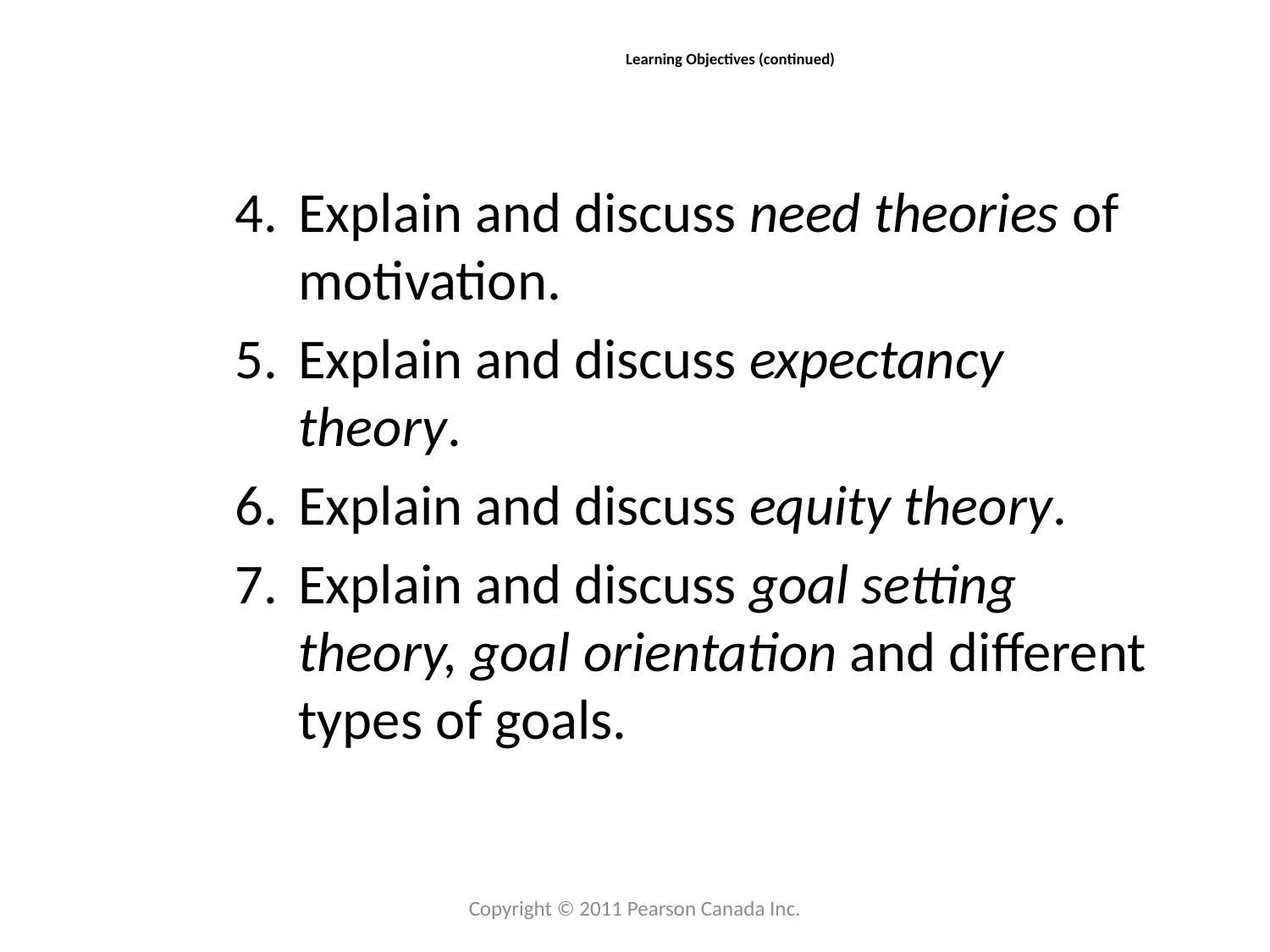

# Learning Objectives (continued)
Explain and discuss need theories of motivation.
Explain and discuss expectancy theory.
Explain and discuss equity theory.
Explain and discuss goal setting theory, goal orientation and different types of goals.

Copyright © 2011 Pearson Canada Inc.